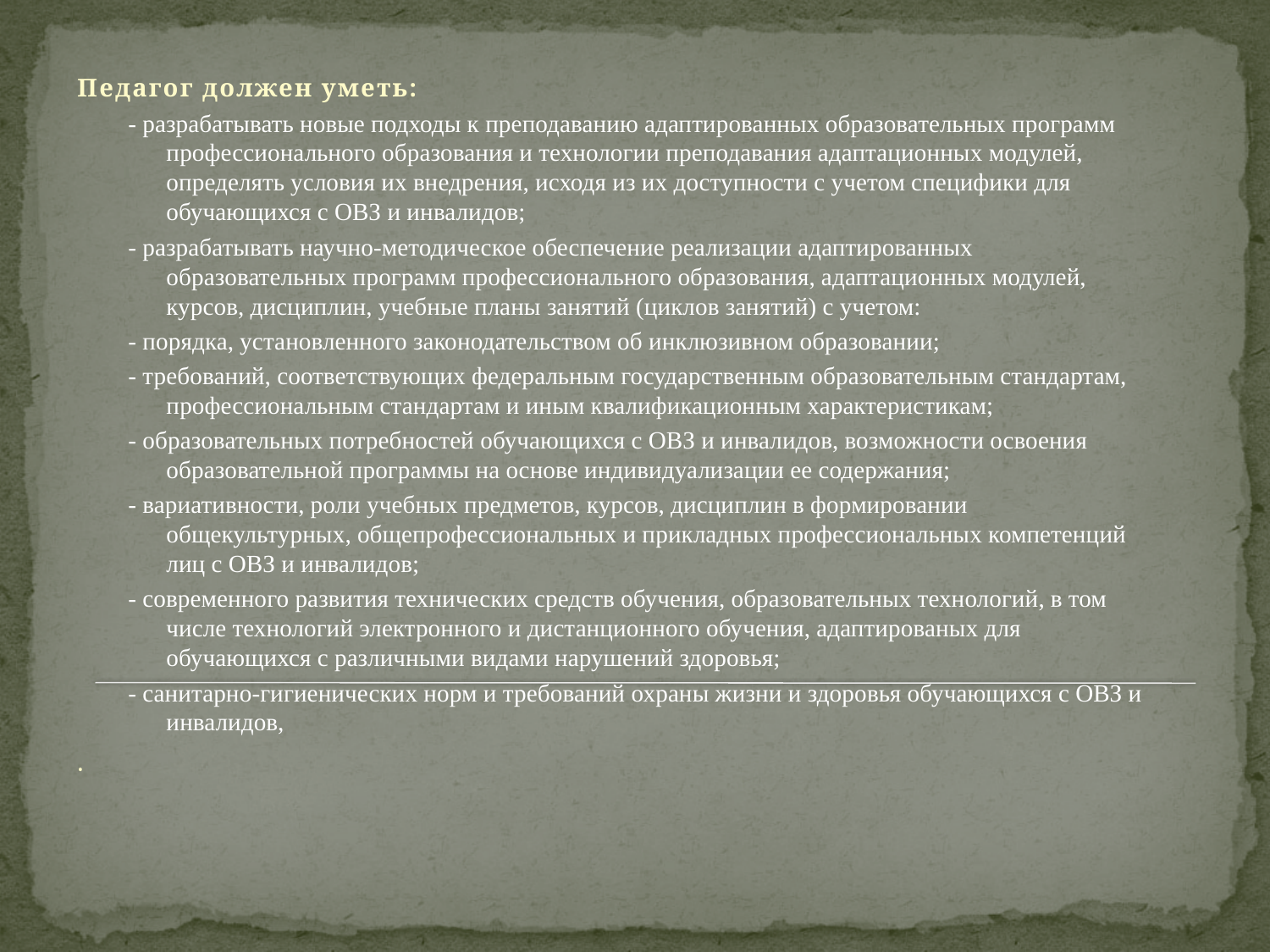

Педагог должен уметь:
- разрабатывать новые подходы к преподаванию адаптированных образовательных программ профессионального образования и технологии преподавания адаптационных модулей, определять условия их внедрения, исходя из их доступности с учетом специфики для обучающихся с ОВЗ и инвалидов;
- разрабатывать научно-методическое обеспечение реализации адаптированных образовательных программ профессионального образования, адаптационных модулей, курсов, дисциплин, учебные планы занятий (циклов занятий) с учетом:
- порядка, установленного законодательством об инклюзивном образовании;
- требований, соответствующих федеральным государственным образовательным стандартам, профессиональным стандартам и иным квалификационным характеристикам;
- образовательных потребностей обучающихся с ОВЗ и инвалидов, возможности освоения образовательной программы на основе индивидуализации ее содержания;
- вариативности, роли учебных предметов, курсов, дисциплин в формировании общекультурных, общепрофессиональных и прикладных профессиональных компетенций лиц с ОВЗ и инвалидов;
- современного развития технических средств обучения, образовательных технологий, в том числе технологий электронного и дистанционного обучения, адаптированых для обучающихся с различными видами нарушений здоровья;
- санитарно-гигиенических норм и требований охраны жизни и здоровья обучающихся с ОВЗ и инвалидов,
.

#